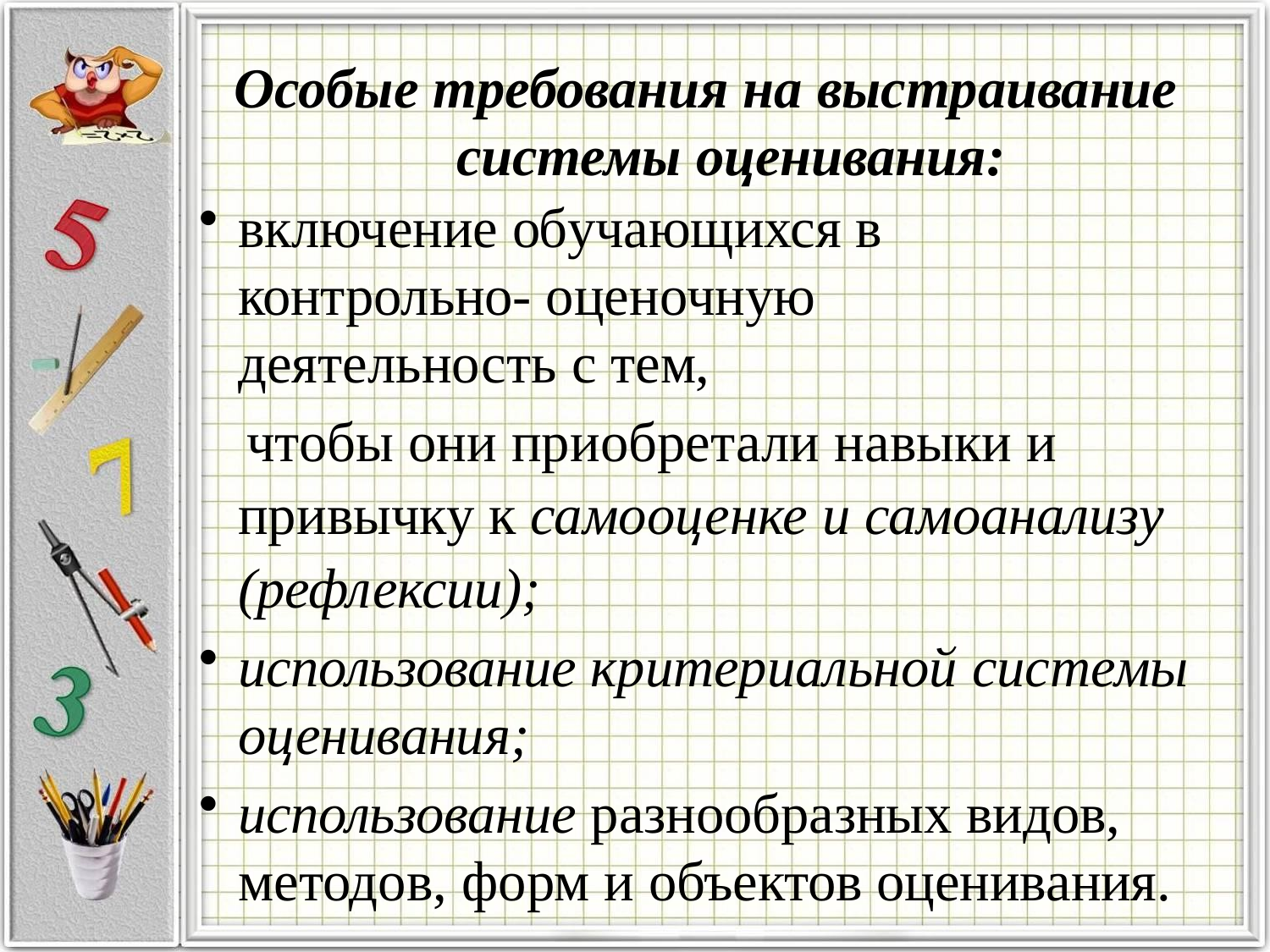

# Особые требования на выстраивание системы оценивания:
включение обучающихся в контрольно- оценочную деятельность с тем,
чтобы они приобретали навыки и привычку к самооценке и самоанализу (рефлексии);
использование критериальной системы оценивания;
использование разнообразных видов, методов, форм и объектов оценивания.